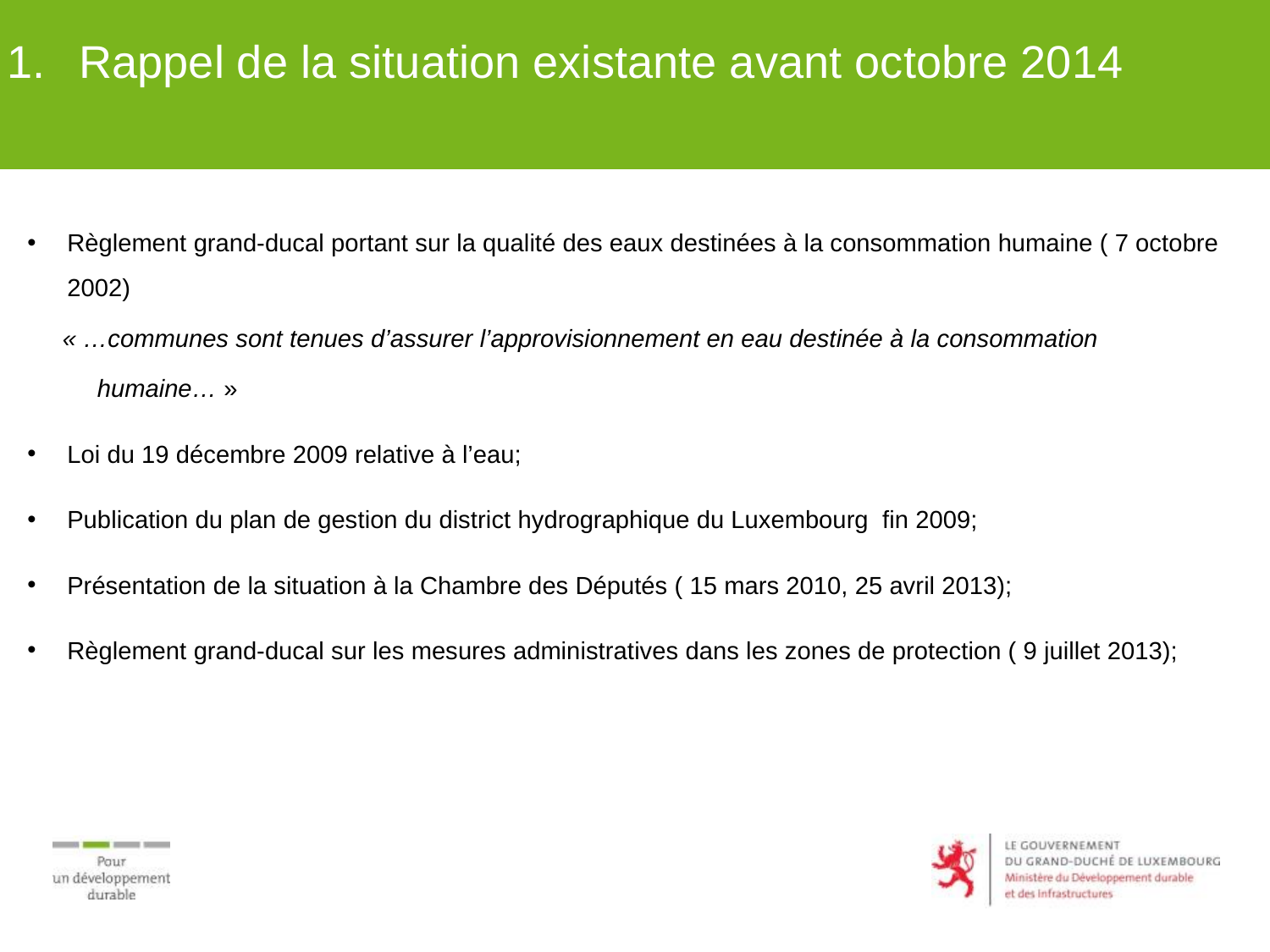

Rappel de la situation existante avant octobre 2014
Règlement grand-ducal portant sur la qualité des eaux destinées à la consommation humaine ( 7 octobre 2002)
     « …communes sont tenues d’assurer l’approvisionnement en eau destinée à la consommation
          humaine… »
Loi du 19 décembre 2009 relative à l’eau;
Publication du plan de gestion du district hydrographique du Luxembourg  fin 2009;
Présentation de la situation à la Chambre des Députés ( 15 mars 2010, 25 avril 2013);
Règlement grand-ducal sur les mesures administratives dans les zones de protection ( 9 juillet 2013);